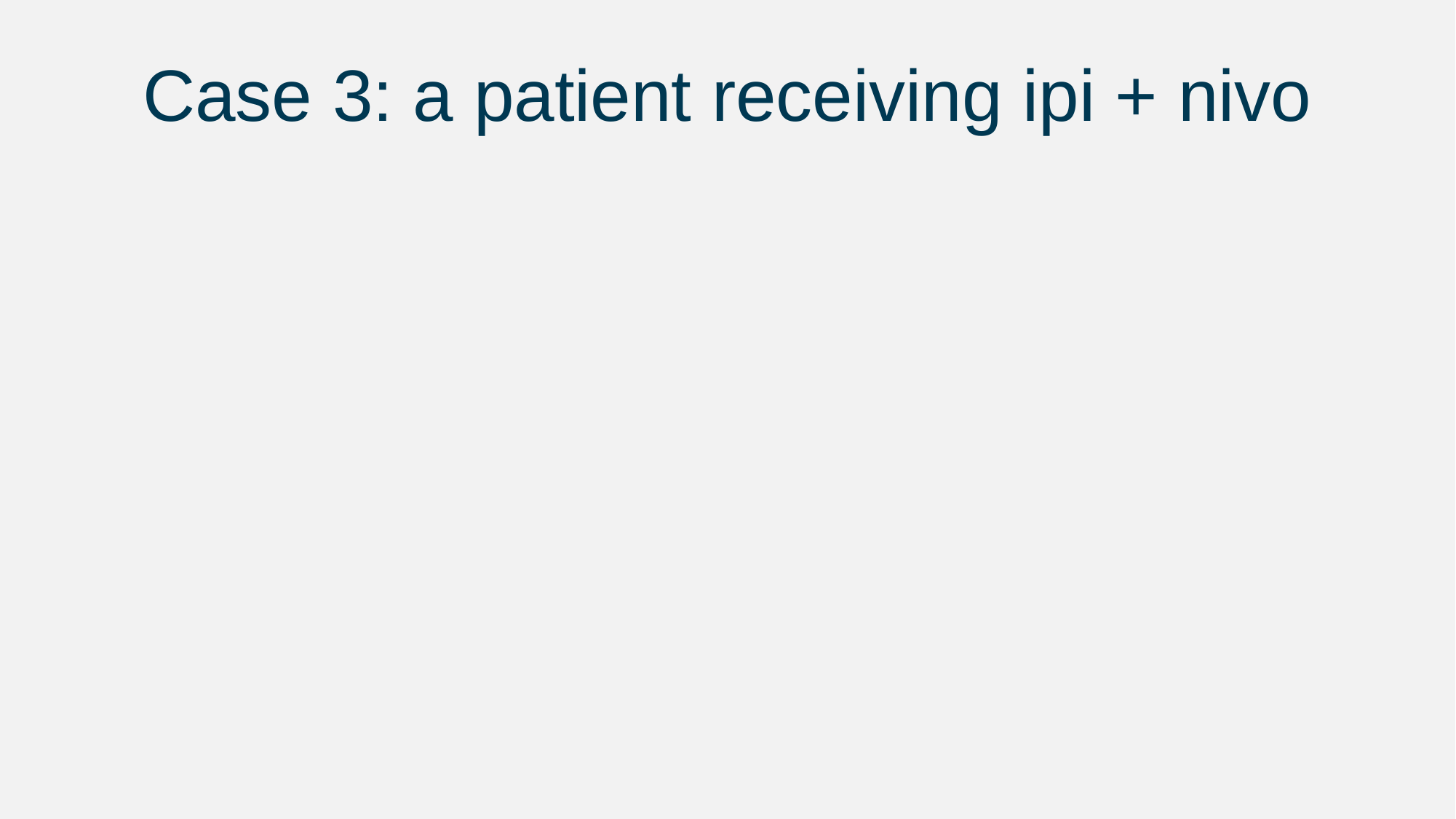

Case 3: a patient receiving ipi + nivo